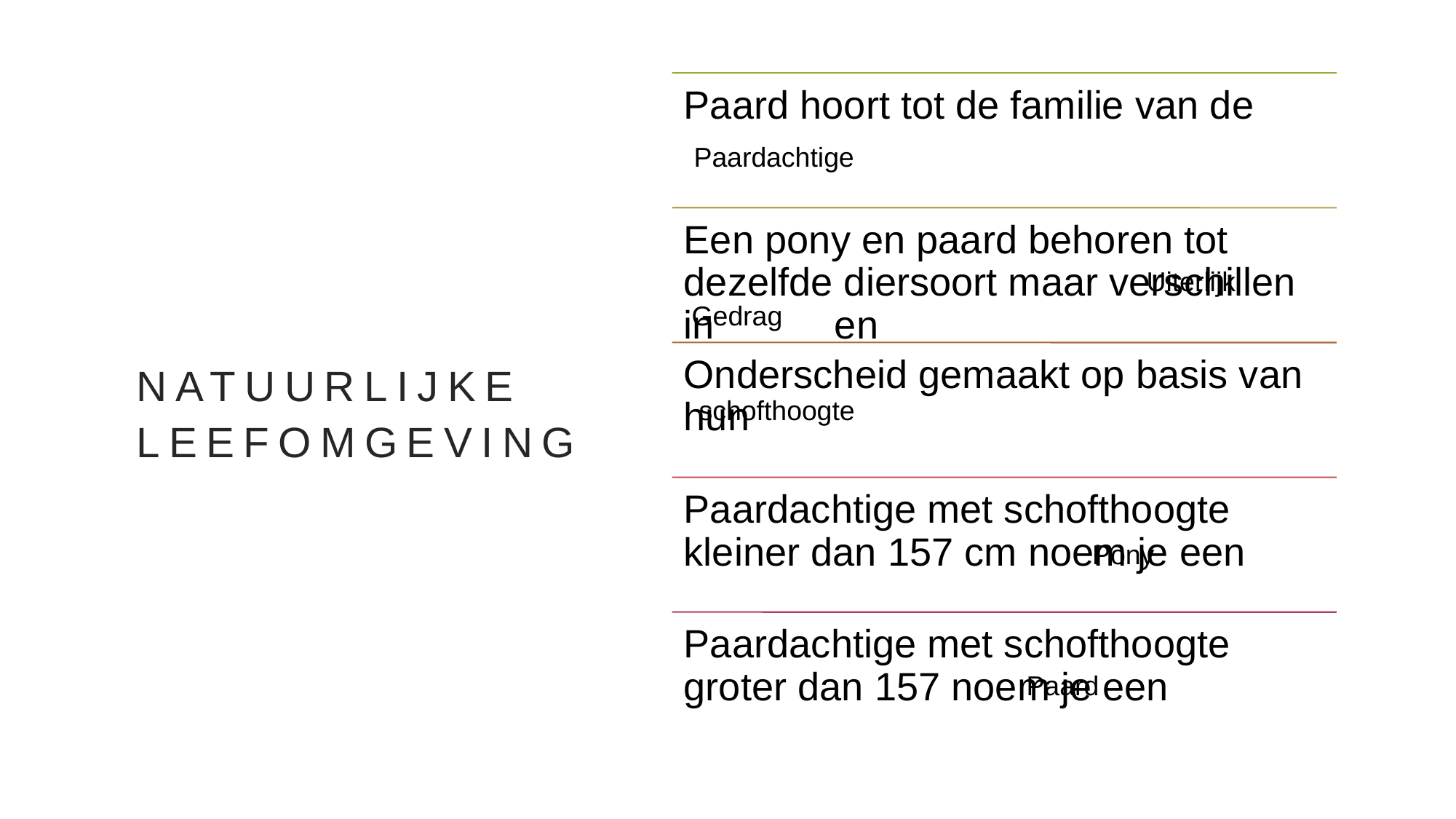

# Natuurlijke leefomgeving
Paard hoort tot de familie van de
Een pony en paard behoren tot dezelfde diersoort maar verschillen in           en
Onderscheid gemaakt op basis van hun
Paardachtige met schofthoogte kleiner dan 157 cm noem je een
Paardachtige met schofthoogte groter dan 157 noem je een
Paardachtige
Uiterlijk
Gedrag
schofthoogte
Pony
Paard